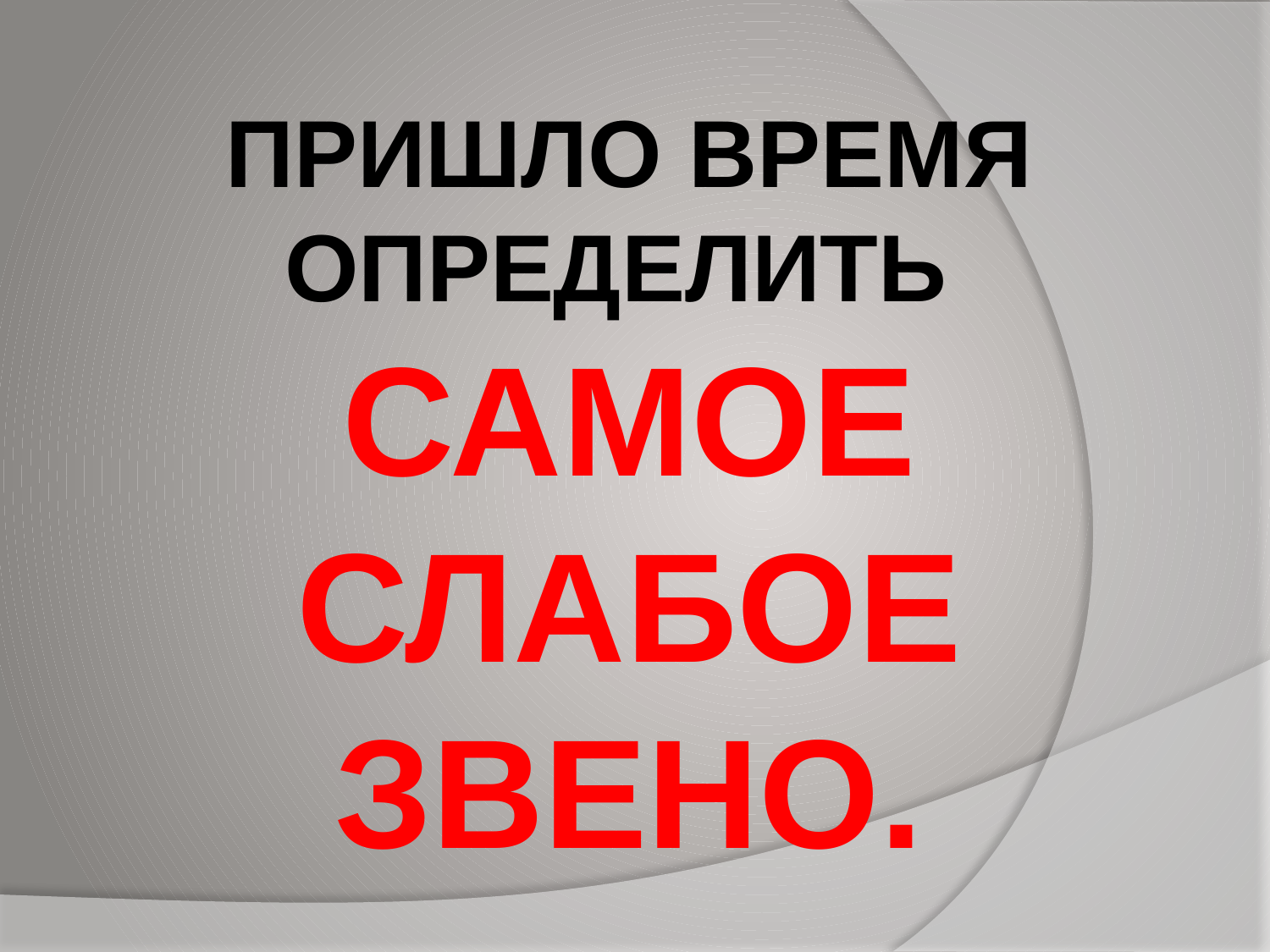

# ПРИШЛО ВРЕМЯ ОПРЕДЕЛИТЬ САМОЕ СЛАБОЕ ЗВЕНО.